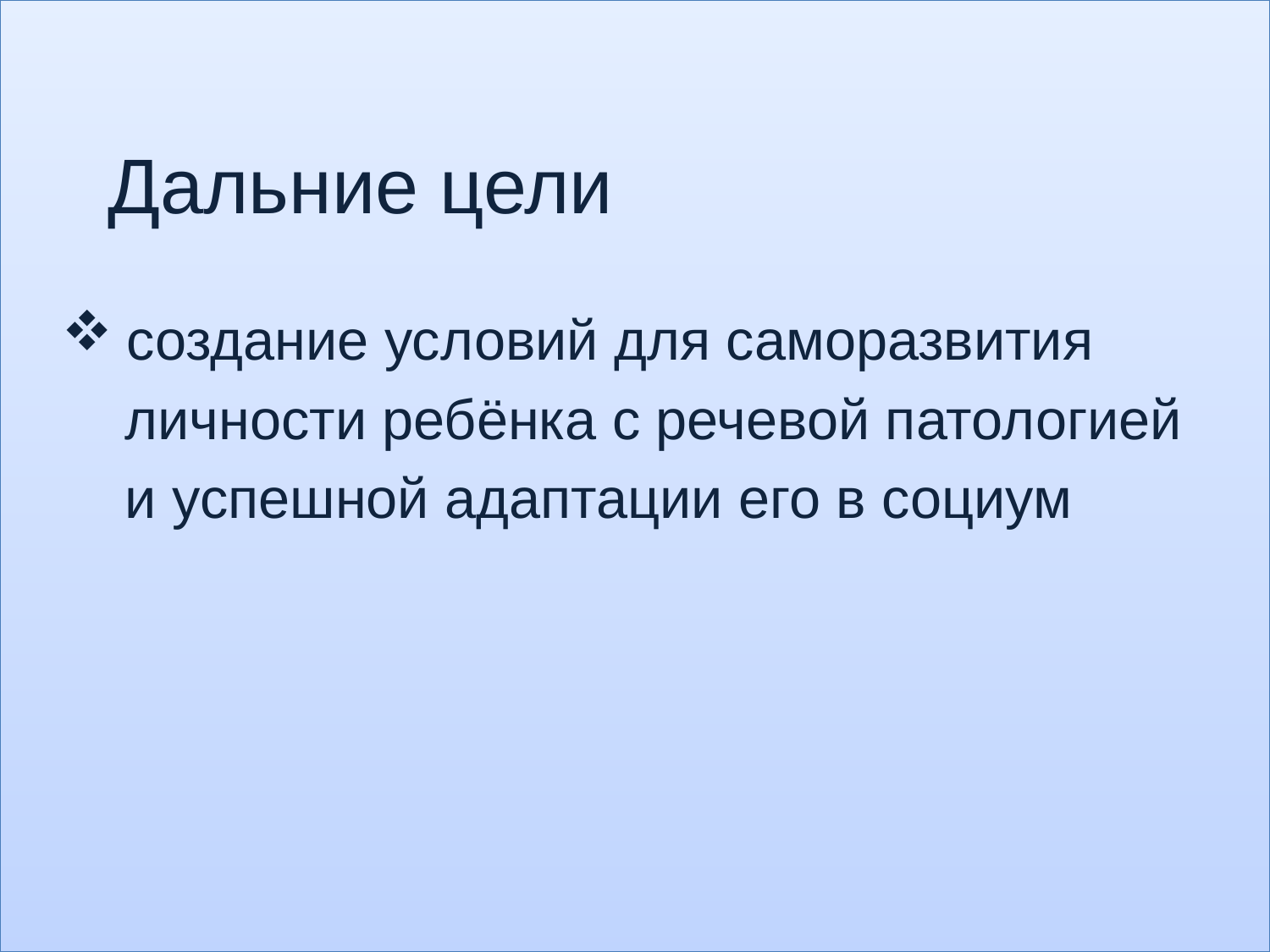

# Дальние цели
 создание условий для саморазвития
    личности ребёнка с речевой патологией
    и успешной адаптации его в социум